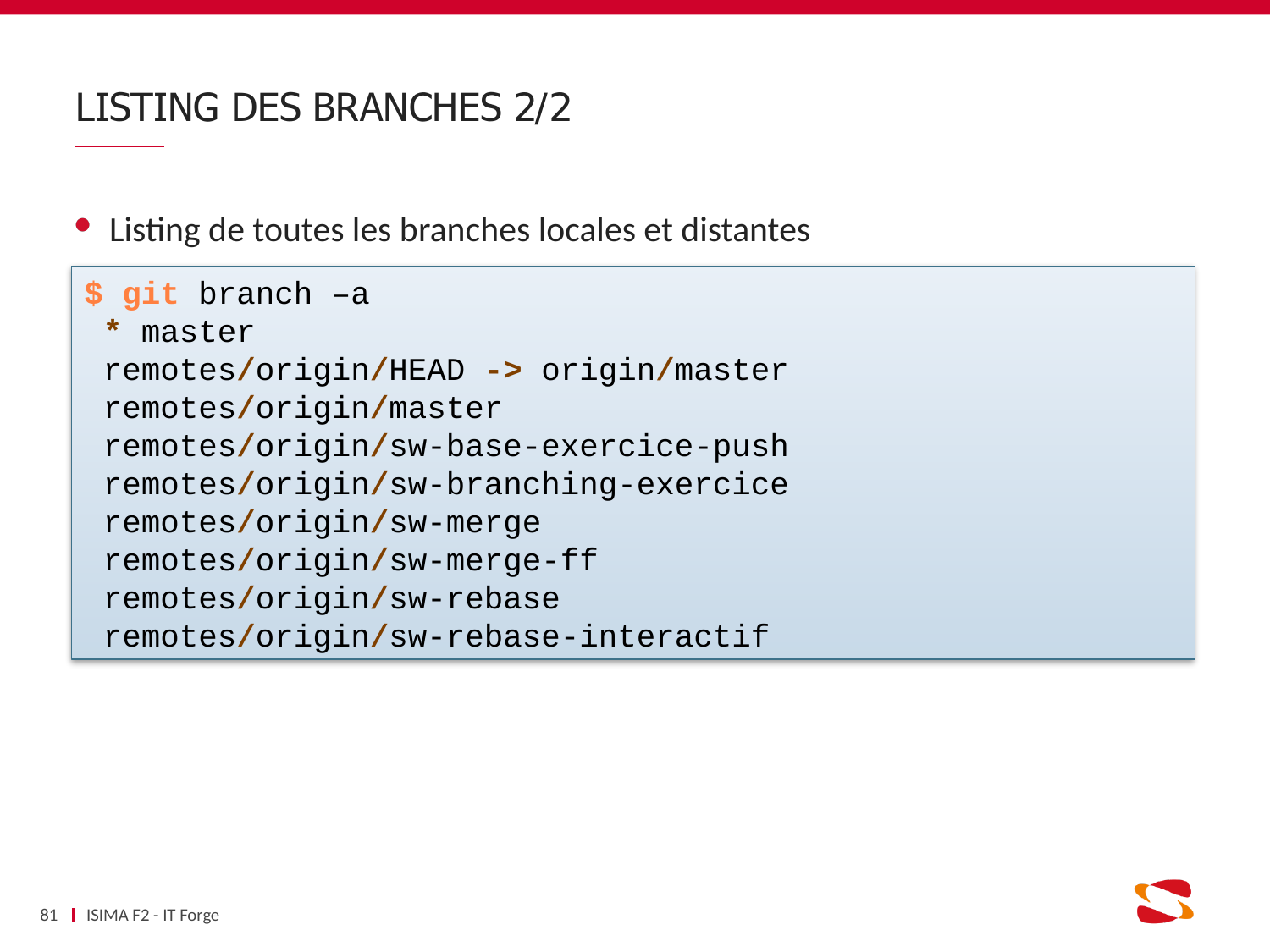

# Listing des branches 2/2
Listing de toutes les branches locales et distantes
$ git branch –a
 * master
 remotes/origin/HEAD -> origin/master
 remotes/origin/master
 remotes/origin/sw-base-exercice-push
 remotes/origin/sw-branching-exercice
 remotes/origin/sw-merge
 remotes/origin/sw-merge-ff
 remotes/origin/sw-rebase
 remotes/origin/sw-rebase-interactif
81
ISIMA F2 - IT Forge